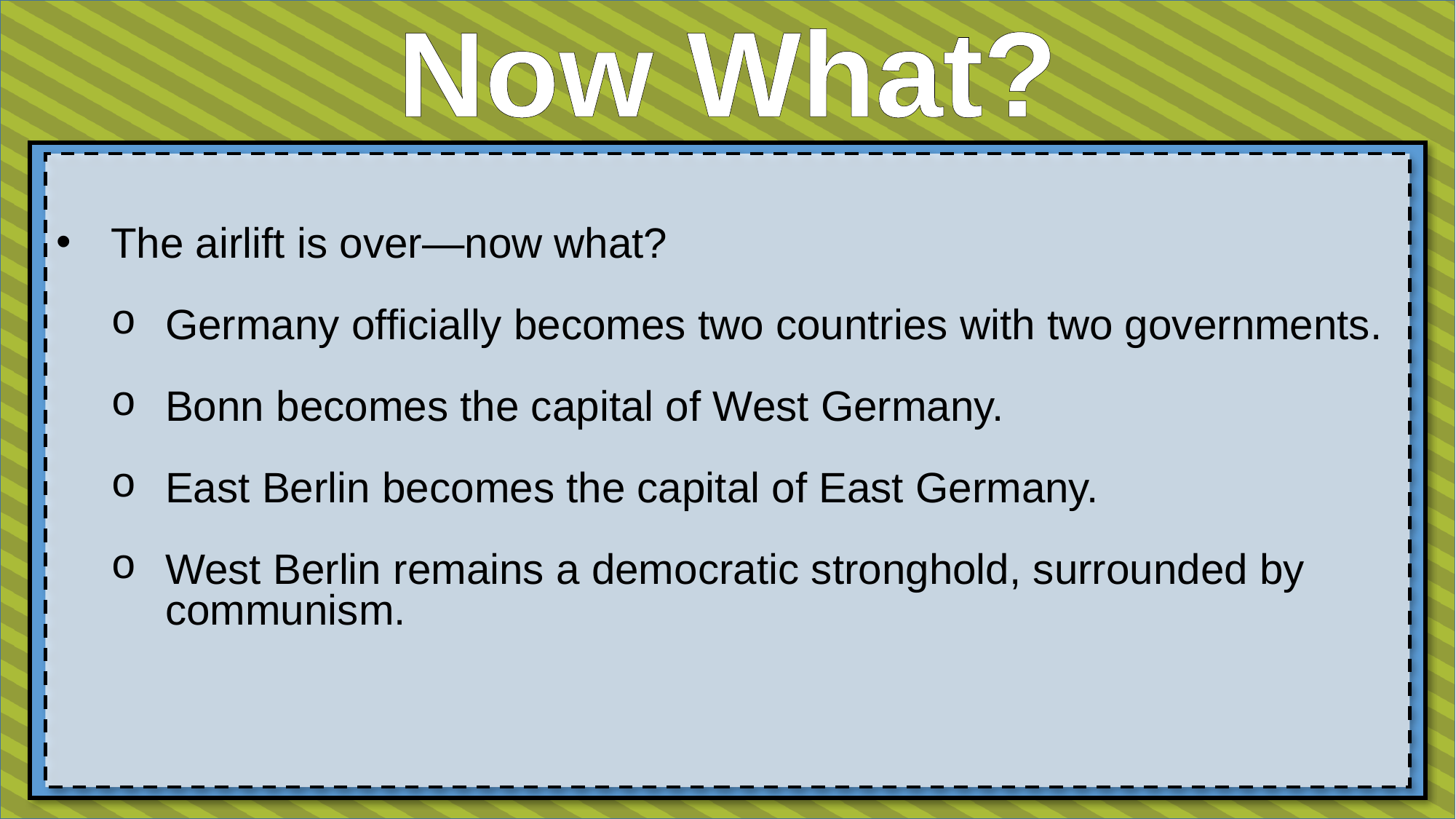

Now What?

The airlift is over—now what?

Germany officially becomes two countries with two governments.

Bonn becomes the capital of West Germany.

East Berlin becomes the capital of East Germany.

West Berlin remains a democratic stronghold, surrounded by communism.